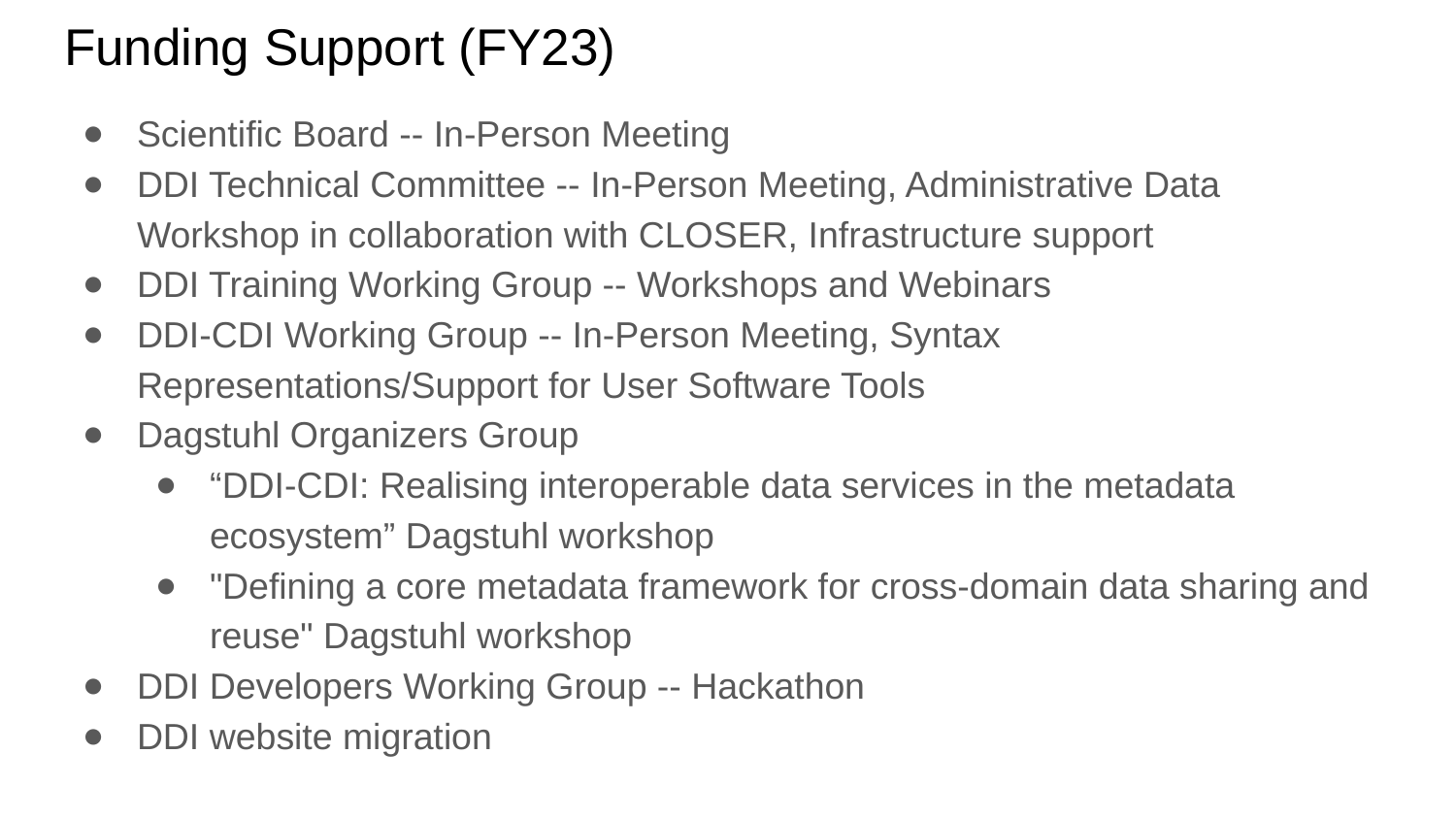

# Funding Support (FY23)
Scientific Board -- In-Person Meeting
DDI Technical Committee -- In-Person Meeting, Administrative Data Workshop in collaboration with CLOSER, Infrastructure support
DDI Training Working Group -- Workshops and Webinars
DDI-CDI Working Group -- In-Person Meeting, Syntax Representations/Support for User Software Tools
Dagstuhl Organizers Group
“DDI-CDI: Realising interoperable data services in the metadata ecosystem” Dagstuhl workshop
"Defining a core metadata framework for cross-domain data sharing and reuse" Dagstuhl workshop
DDI Developers Working Group -- Hackathon
DDI website migration